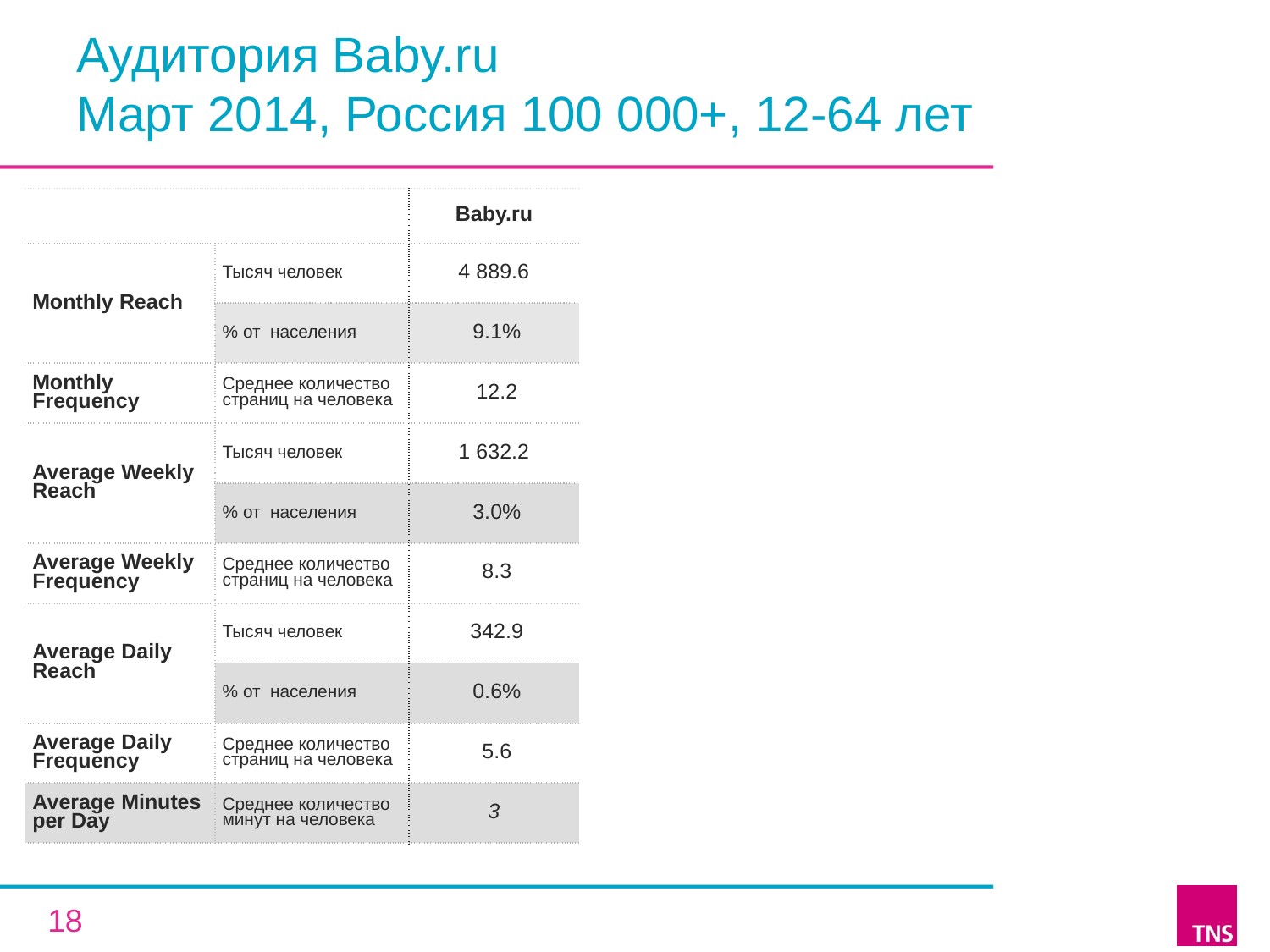

# Аудитория Baby.ru Март 2014, Россия 100 000+, 12-64 лет
|  |  | Baby.ru |
| --- | --- | --- |
| Monthly Reach | Тысяч человек | 4 889.6 |
|  | % от населения | 9.1% |
| Monthly Frequency | Среднее количество страниц на человека | 12.2 |
| Average Weekly Reach | Тысяч человек | 1 632.2 |
|  | % от населения | 3.0% |
| Average Weekly Frequency | Среднее количество страниц на человека | 8.3 |
| Average Daily Reach | Тысяч человек | 342.9 |
|  | % от населения | 0.6% |
| Average Daily Frequency | Среднее количество страниц на человека | 5.6 |
| Average Minutes per Day | Среднее количество минут на человека | 3 |

18